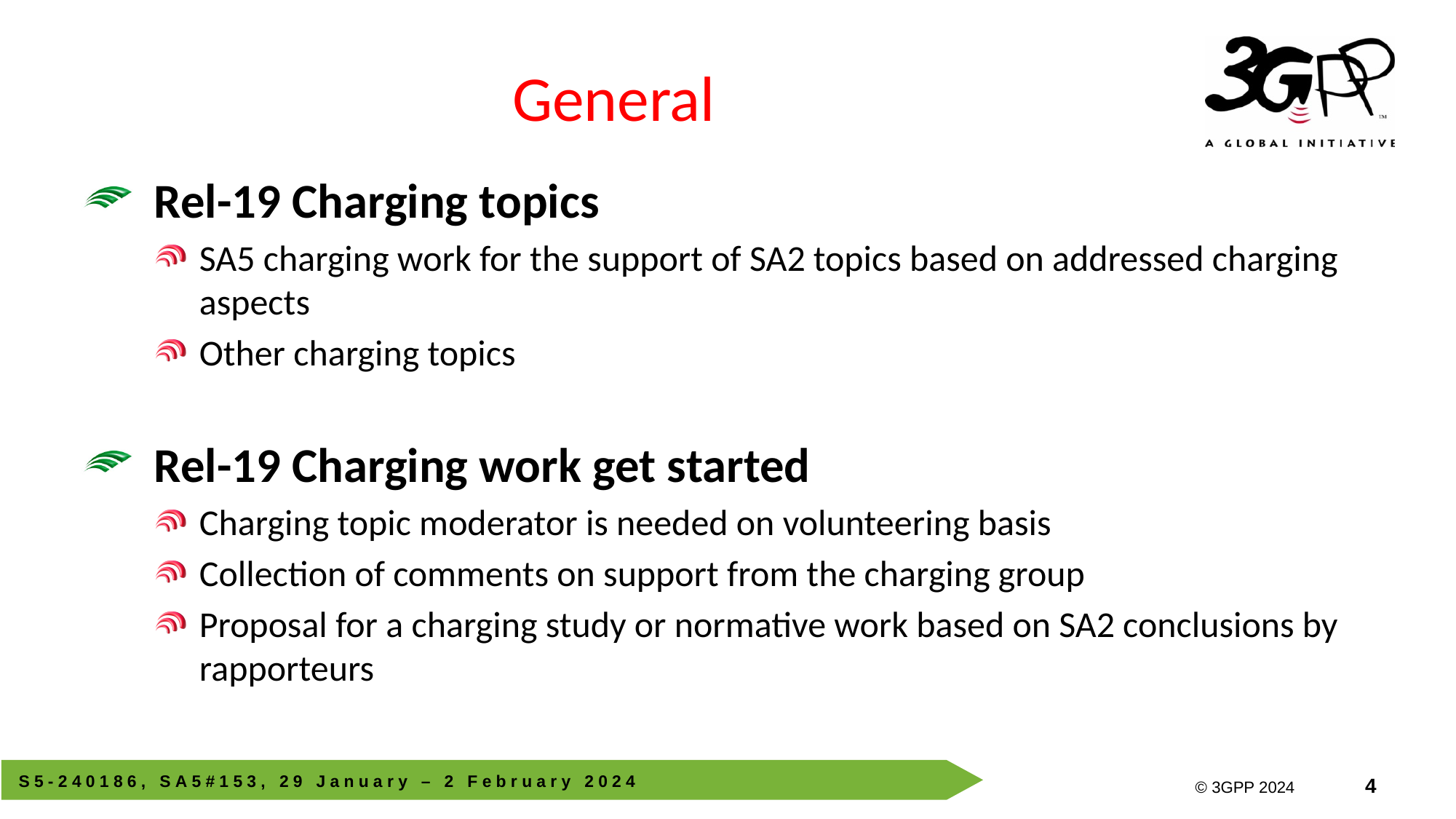

# General
Rel-19 Charging topics
SA5 charging work for the support of SA2 topics based on addressed charging aspects
Other charging topics

Rel-19 Charging work get started
Charging topic moderator is needed on volunteering basis
Collection of comments on support from the charging group
Proposal for a charging study or normative work based on SA2 conclusions by rapporteurs